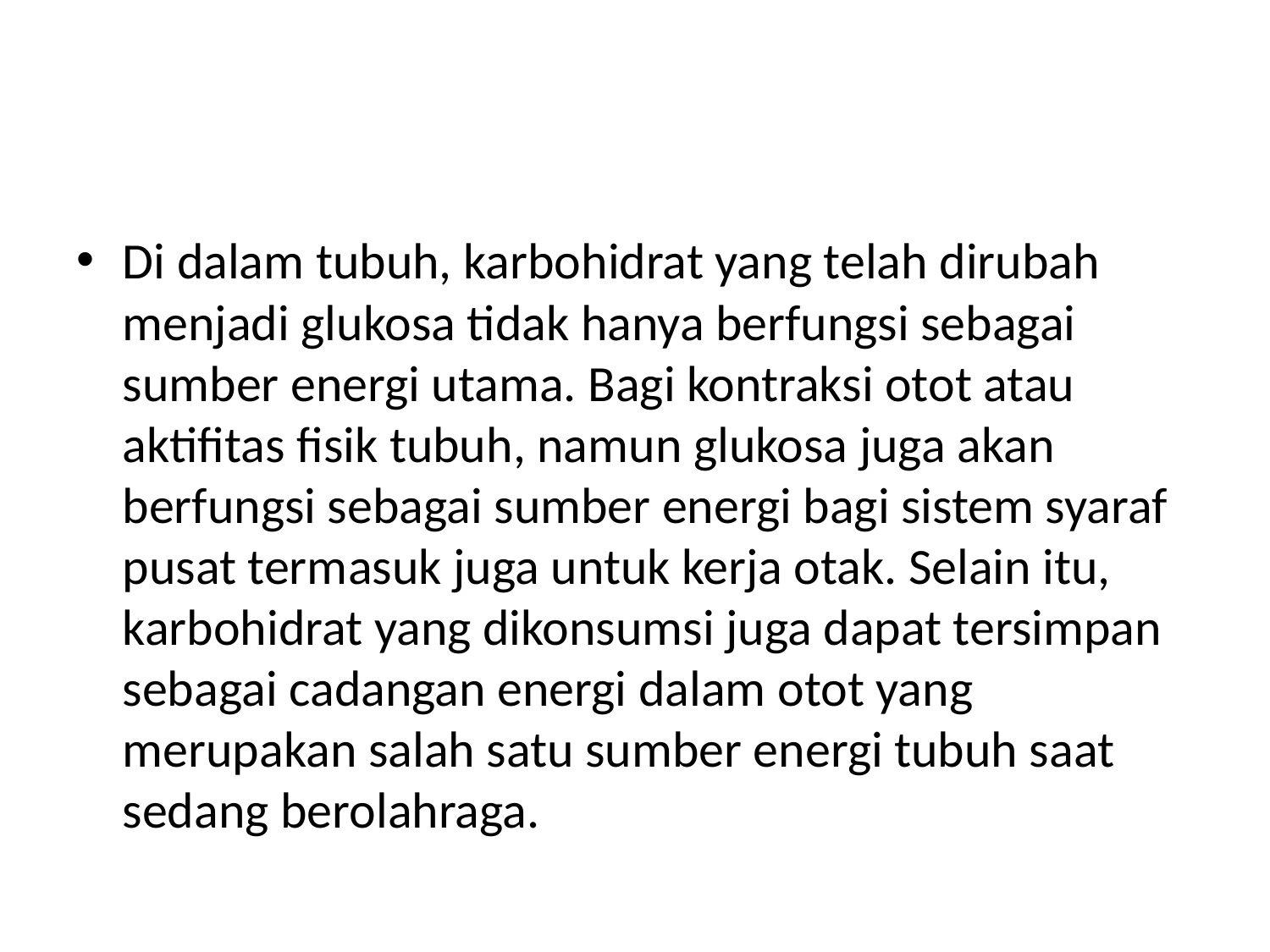

#
Di dalam tubuh, karbohidrat yang telah dirubah menjadi glukosa tidak hanya berfungsi sebagai sumber energi utama. Bagi kontraksi otot atau aktifitas fisik tubuh, namun glukosa juga akan berfungsi sebagai sumber energi bagi sistem syaraf pusat termasuk juga untuk kerja otak. Selain itu, karbohidrat yang dikonsumsi juga dapat tersimpan sebagai cadangan energi dalam otot yang merupakan salah satu sumber energi tubuh saat sedang berolahraga.